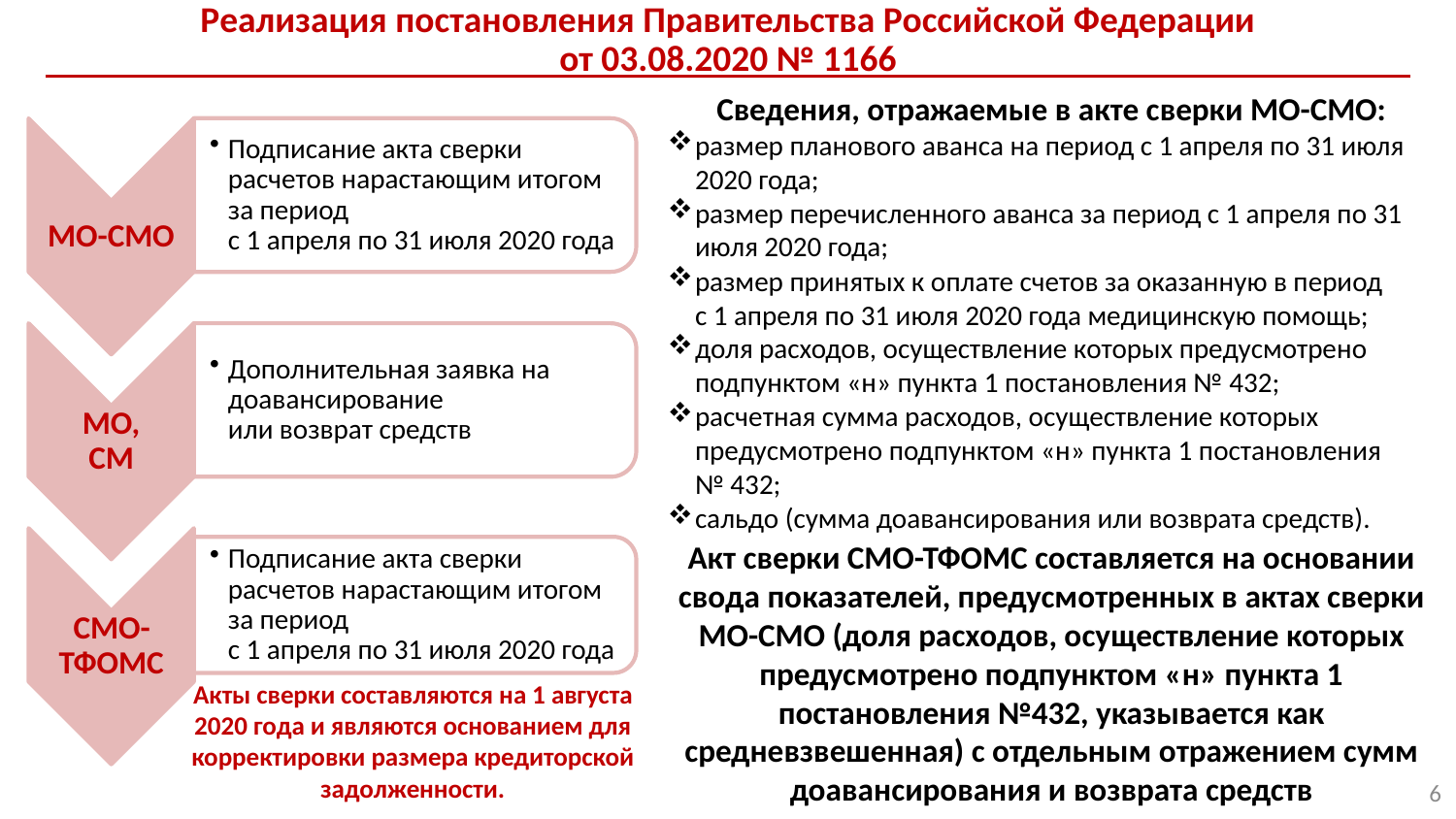

# Реализация постановления Правительства Российской Федерации от 03.08.2020 № 1166
Сведения, отражаемые в акте сверки МО-СМО:
размер планового аванса на период с 1 апреля по 31 июля 2020 года;
размер перечисленного аванса за период с 1 апреля по 31 июля 2020 года;
размер принятых к оплате счетов за оказанную в период
с 1 апреля по 31 июля 2020 года медицинскую помощь;
доля расходов, осуществление которых предусмотрено подпунктом «н» пункта 1 постановления № 432;
расчетная сумма расходов, осуществление которых предусмотрено подпунктом «н» пункта 1 постановления № 432;
сальдо (сумма доавансирования или возврата средств).

Акт сверки СМО-ТФОМС составляется на основании свода показателей, предусмотренных в актах сверки МО-СМО (доля расходов, осуществление которых предусмотрено подпунктом «н» пункта 1 постановления №432, указывается как средневзвешенная) с отдельным отражением сумм доавансирования и возврата средств
МО-СМО
Подписание акта сверки расчетов нарастающим итогом за период
с 1 апреля по 31 июля 2020 года
МО,
СМ
Дополнительная заявка на доавансирование
или возврат средств
СМО-ТФОМС
Подписание акта сверки расчетов нарастающим итогом за период
с 1 апреля по 31 июля 2020 года
Акты сверки составляются на 1 августа 2020 года и являются основанием для корректировки размера кредиторской задолженности.
6